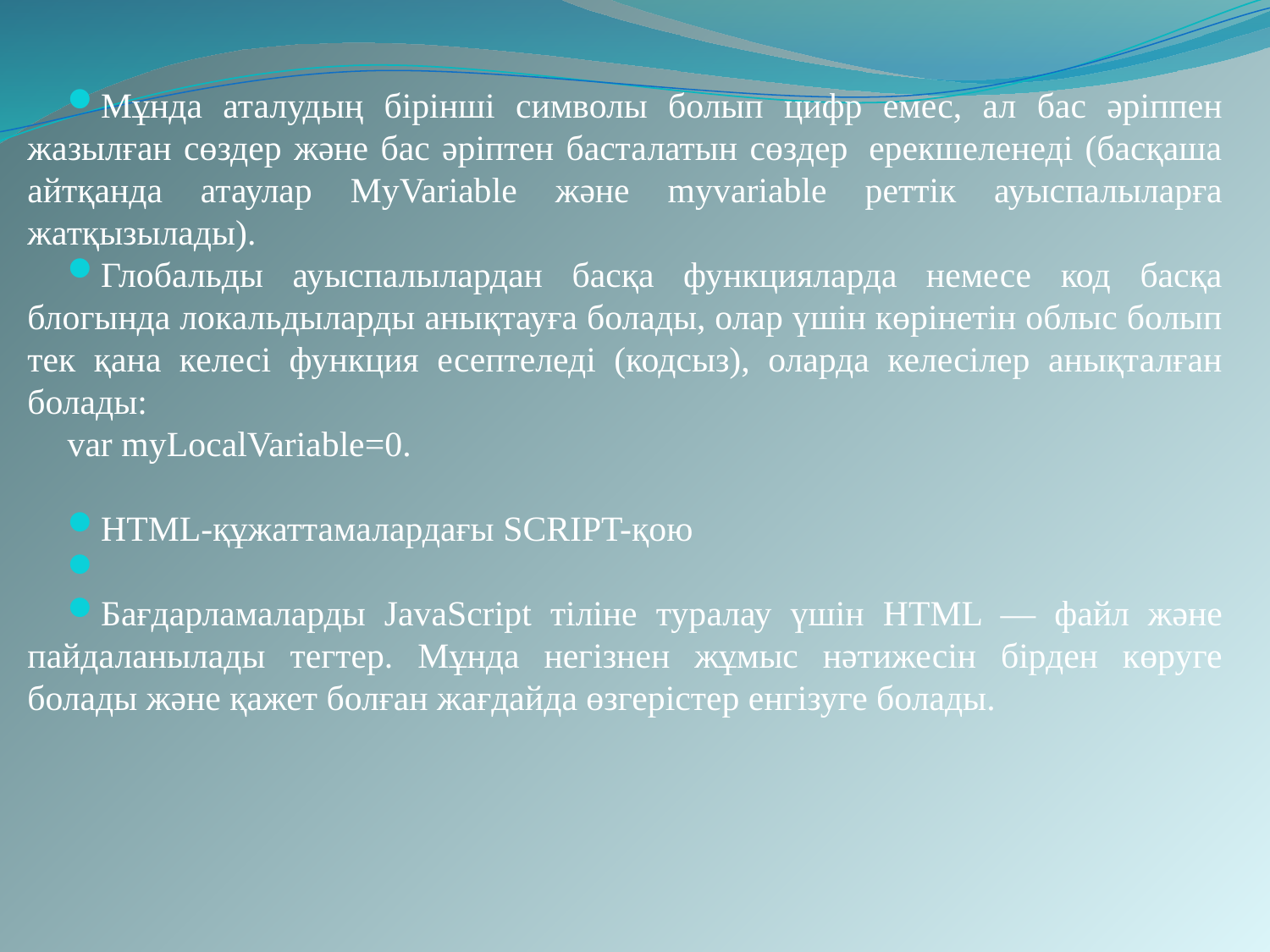

Мұнда аталудың бірінші символы болып цифр емес, ал бас әріппен жазылған сөздер және бас әріптен басталатын сөздер  ерекшеленеді (басқаша айтқанда атаулар MyVariable және myvariable реттік ауыспалыларға жатқызылады).
Глобальды ауыспалылардан басқа функцияларда немесе код басқа блогында локальдыларды анықтауға болады, олар үшін көрінетін облыс болып тек қана келесі функция есептеледі (кодсыз), оларда келесілер анықталған болады:
var myLocalVariable=0.

HTML-құжаттамалардағы SCRIPT-қою

Бағдарламаларды JavaScript тіліне туралау үшін HTML — файл және пайдаланылады тегтер. Мұнда негізнен жұмыс нәтижесін бірден көруге болады және қажет болған жағдайда өзгерістер енгізуге болады.